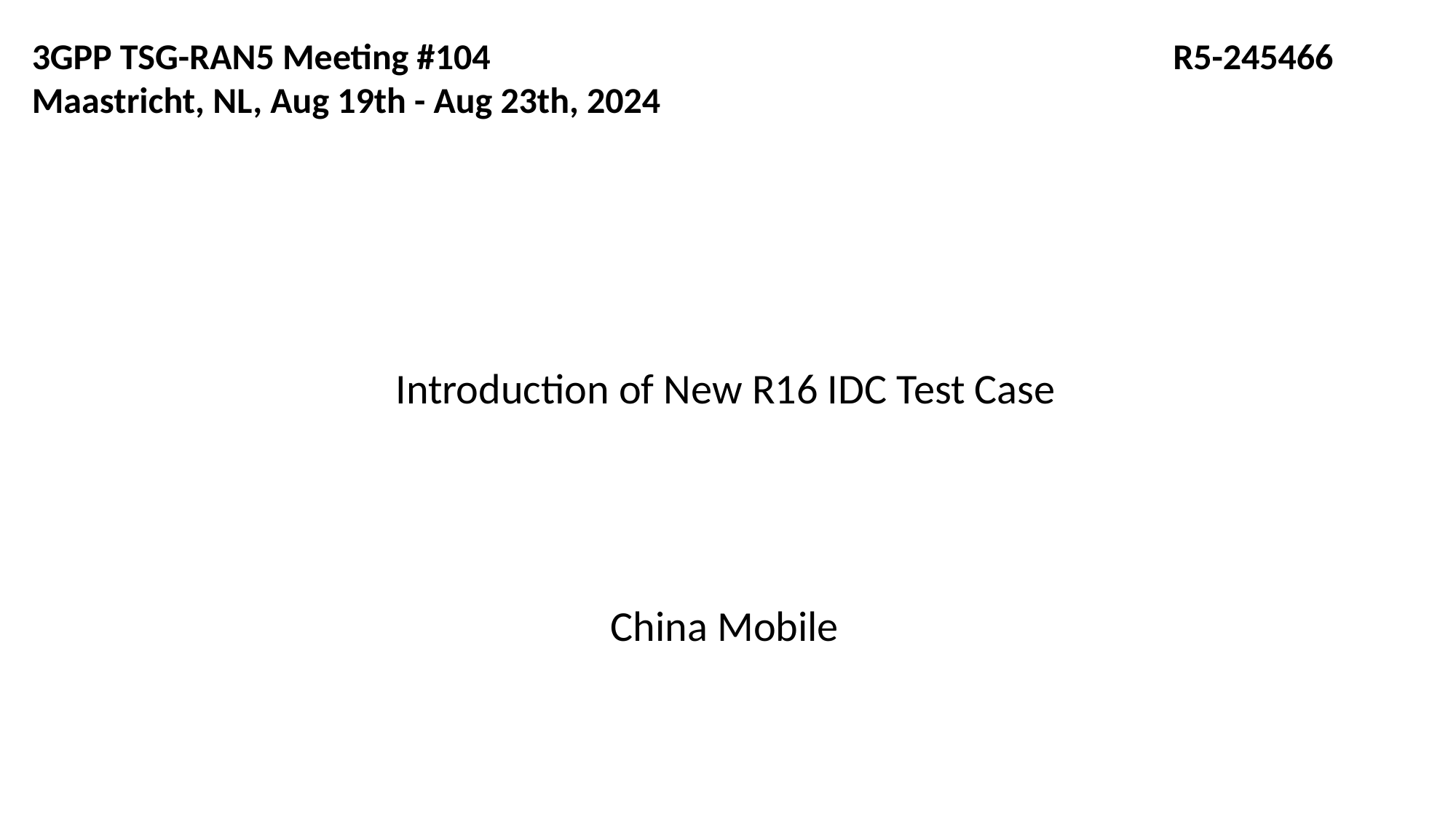

3GPP TSG-RAN5 Meeting #104 						      R5-245466
Maastricht, NL, Aug 19th - Aug 23th, 2024
# Introduction of New R16 IDC Test Case
China Mobile